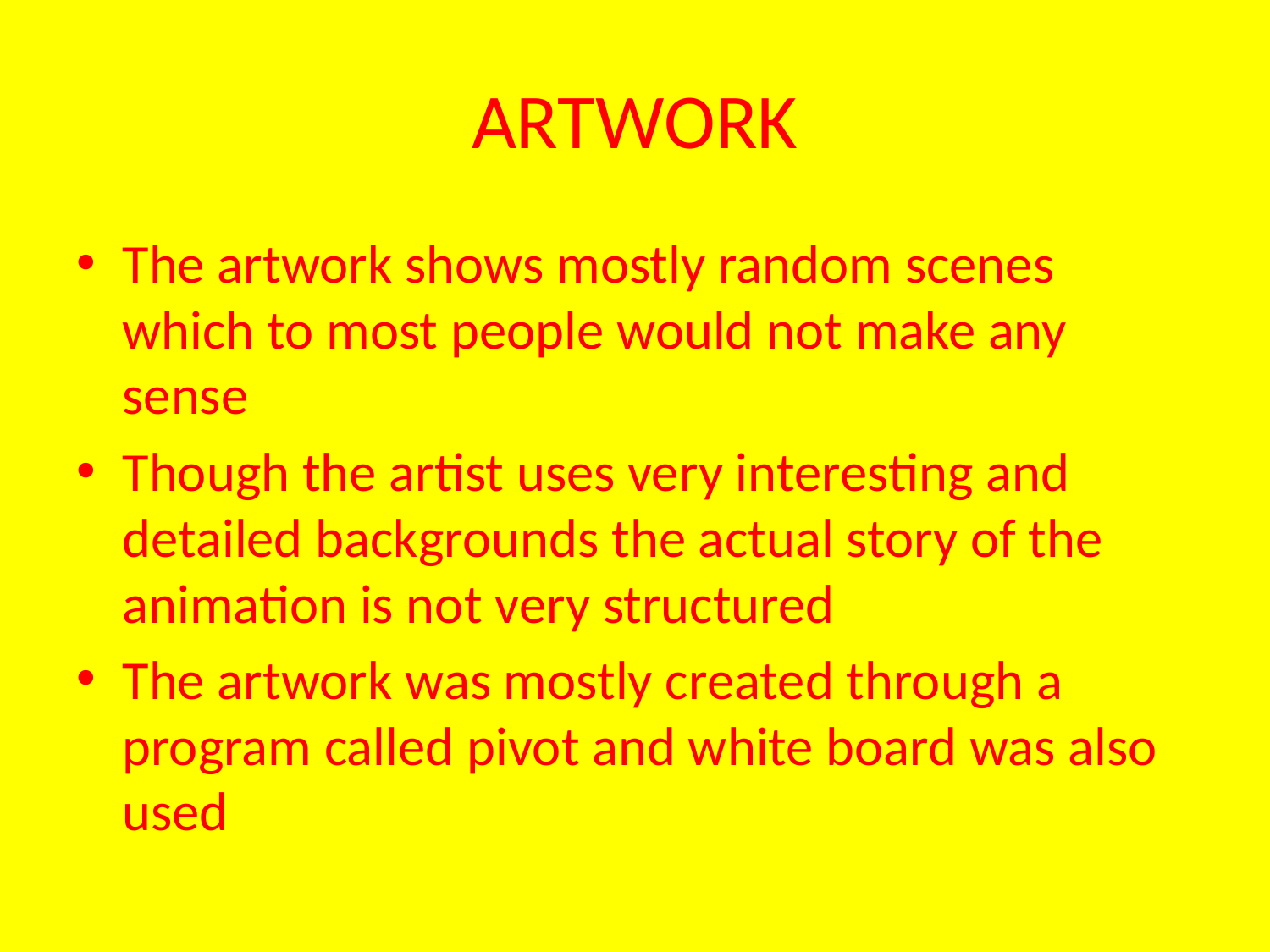

# ARTWORK
The artwork shows mostly random scenes which to most people would not make any sense
Though the artist uses very interesting and detailed backgrounds the actual story of the animation is not very structured
The artwork was mostly created through a program called pivot and white board was also used